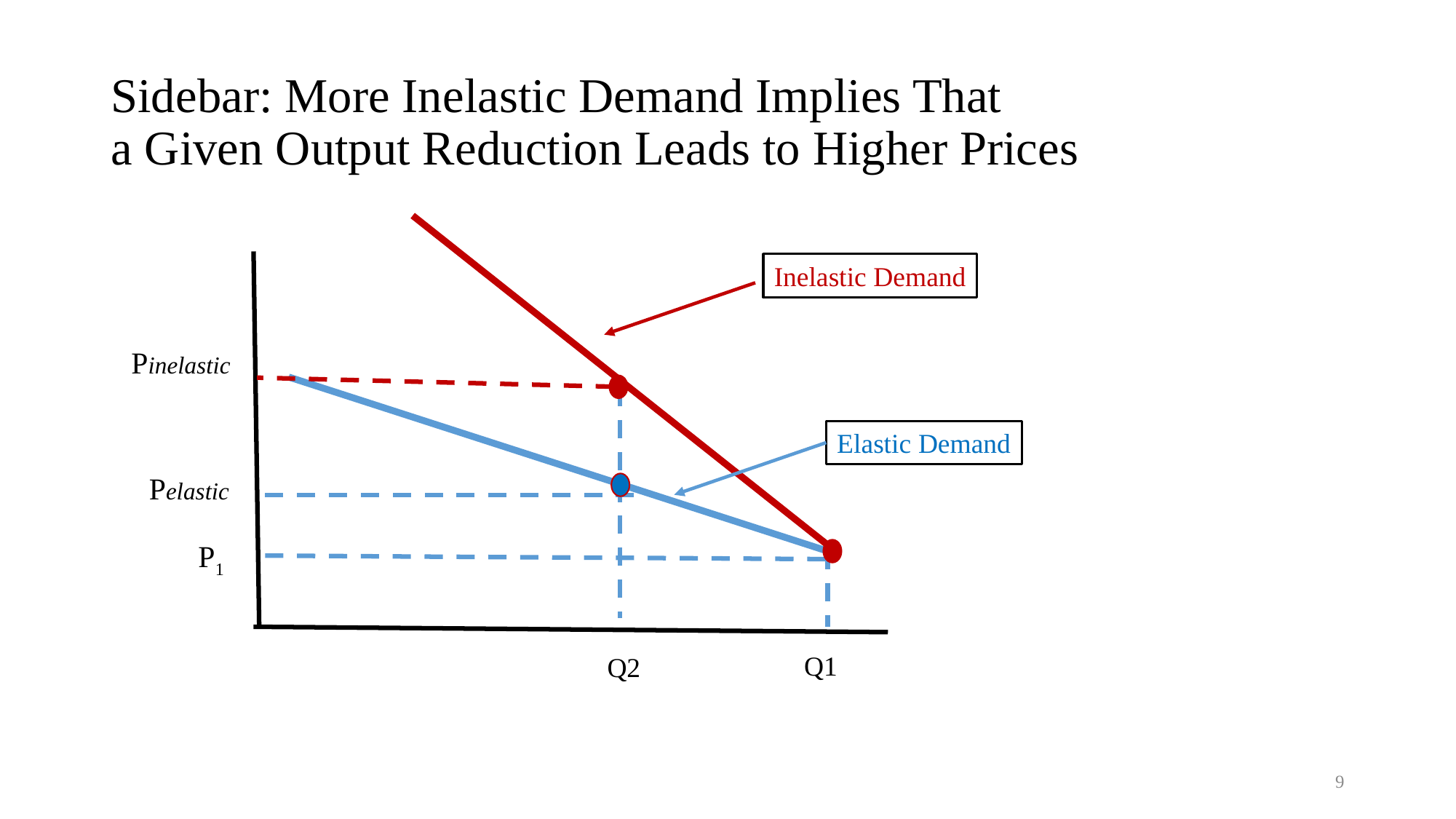

# Sidebar: More Inelastic Demand Implies That a Given Output Reduction Leads to Higher Prices

Inelastic Demand
Pinelastic

Elastic Demand
Pelastic

P1

Q1
Q2
9